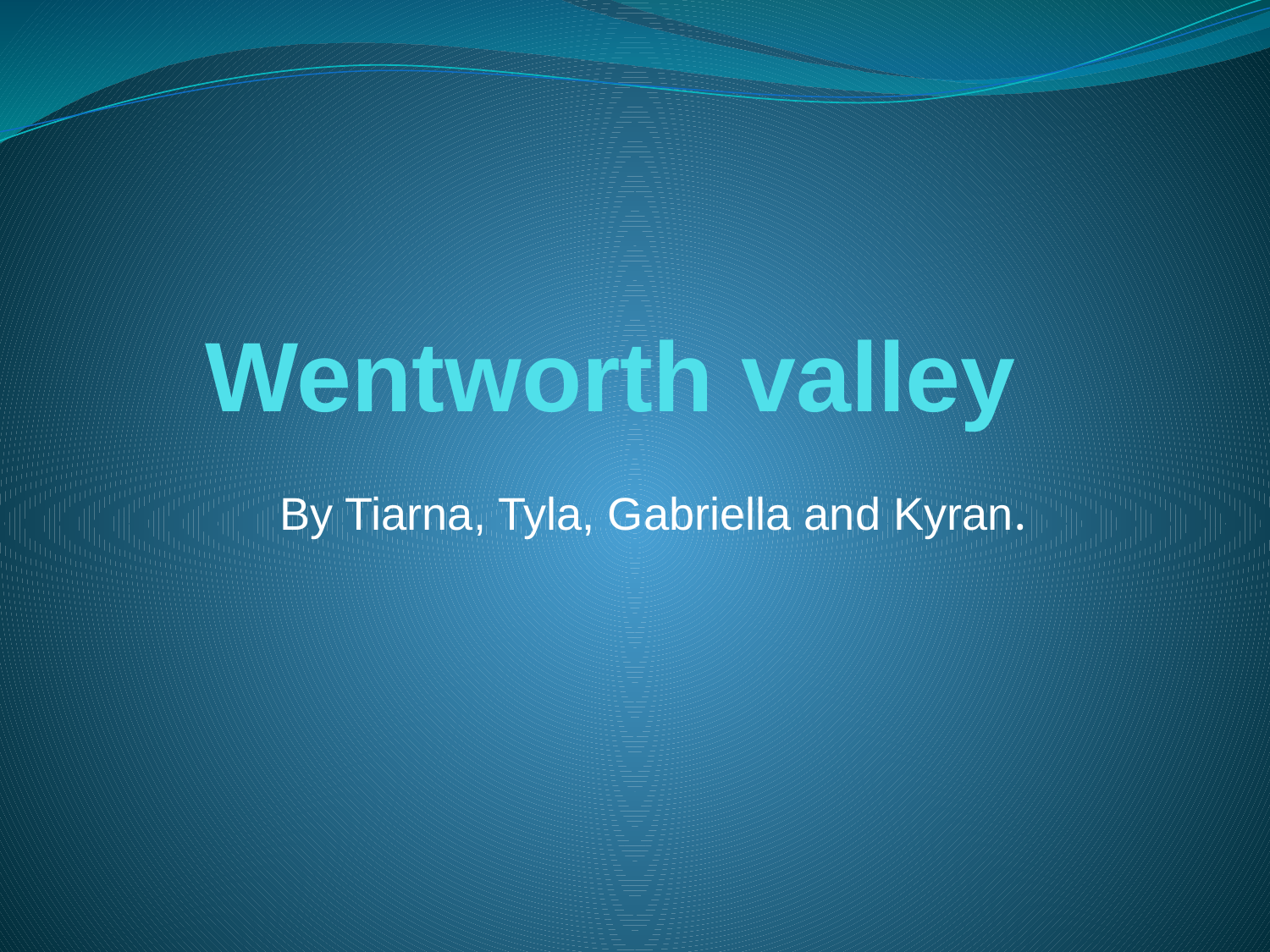

# Wentworth valley
By Tiarna, Tyla, Gabriella and Kyran.